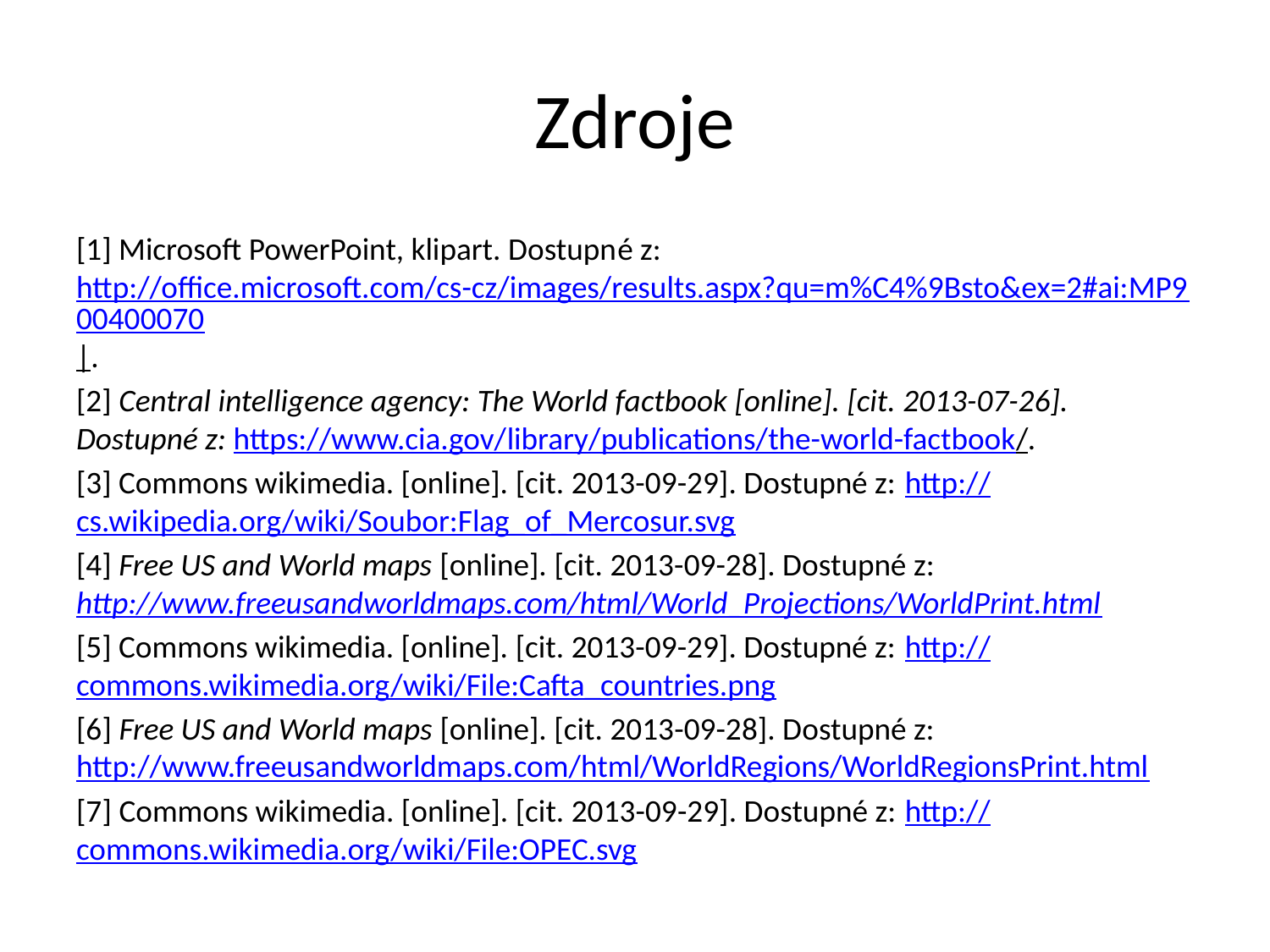

# Zdroje
[1] Microsoft PowerPoint, klipart. Dostupné z: http://office.microsoft.com/cs-cz/images/results.aspx?qu=m%C4%9Bsto&ex=2#ai:MP900400070|.
[2] Central intelligence agency: The World factbook [online]. [cit. 2013-07-26]. Dostupné z: https://www.cia.gov/library/publications/the-world-factbook/.
[3] Commons wikimedia. [online]. [cit. 2013-09-29]. Dostupné z: http://cs.wikipedia.org/wiki/Soubor:Flag_of_Mercosur.svg
[4] Free US and World maps [online]. [cit. 2013-09-28]. Dostupné z: http://www.freeusandworldmaps.com/html/World_Projections/WorldPrint.html
[5] Commons wikimedia. [online]. [cit. 2013-09-29]. Dostupné z: http://commons.wikimedia.org/wiki/File:Cafta_countries.png
[6] Free US and World maps [online]. [cit. 2013-09-28]. Dostupné z: http://www.freeusandworldmaps.com/html/WorldRegions/WorldRegionsPrint.html
[7] Commons wikimedia. [online]. [cit. 2013-09-29]. Dostupné z: http://commons.wikimedia.org/wiki/File:OPEC.svg